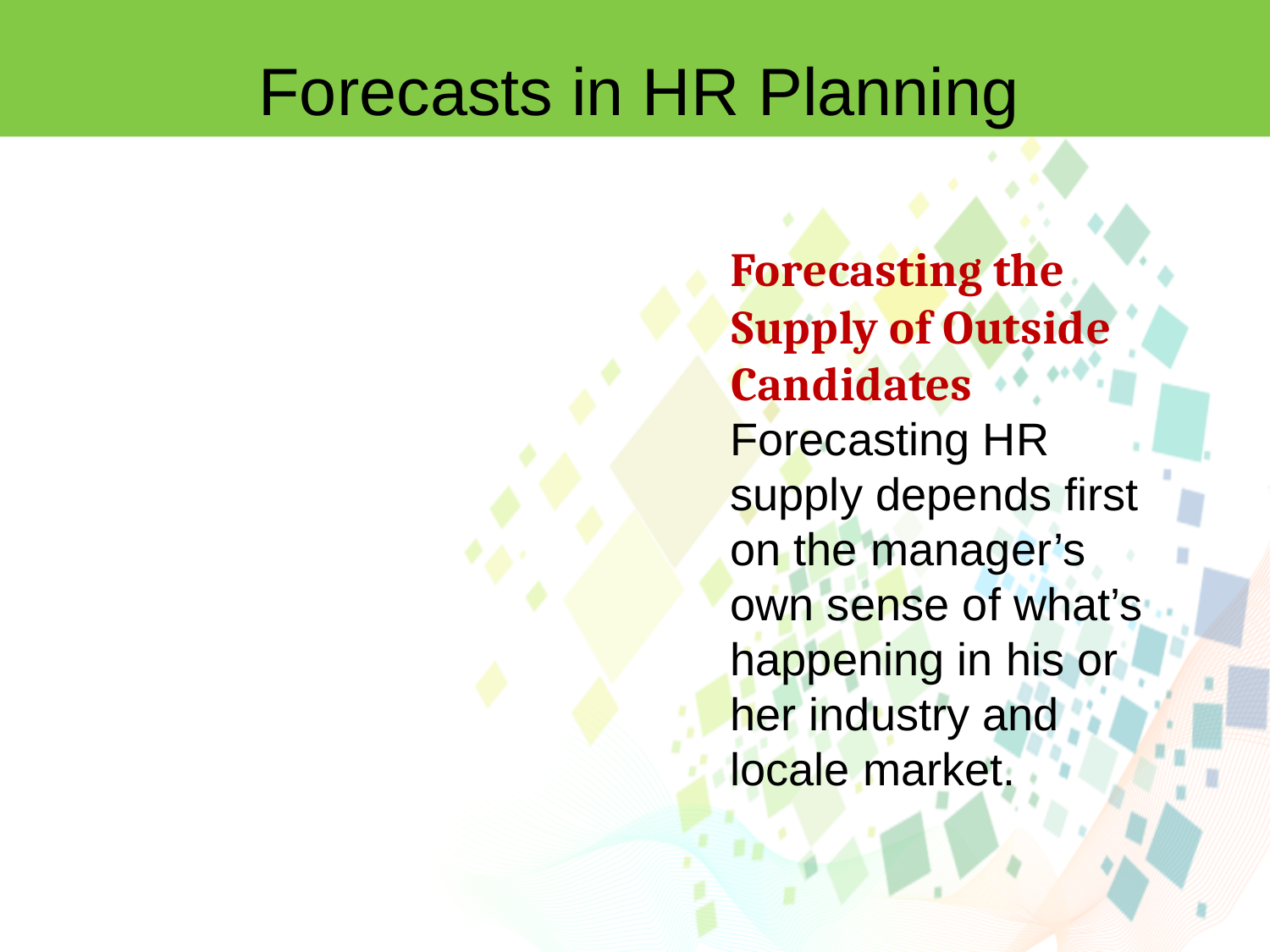

Forecasts in HR Planning
Forecasting the Supply of Outside Candidates
Forecasting HR supply depends first on the manager’s own sense of what’s
happening in his or her industry and locale market.